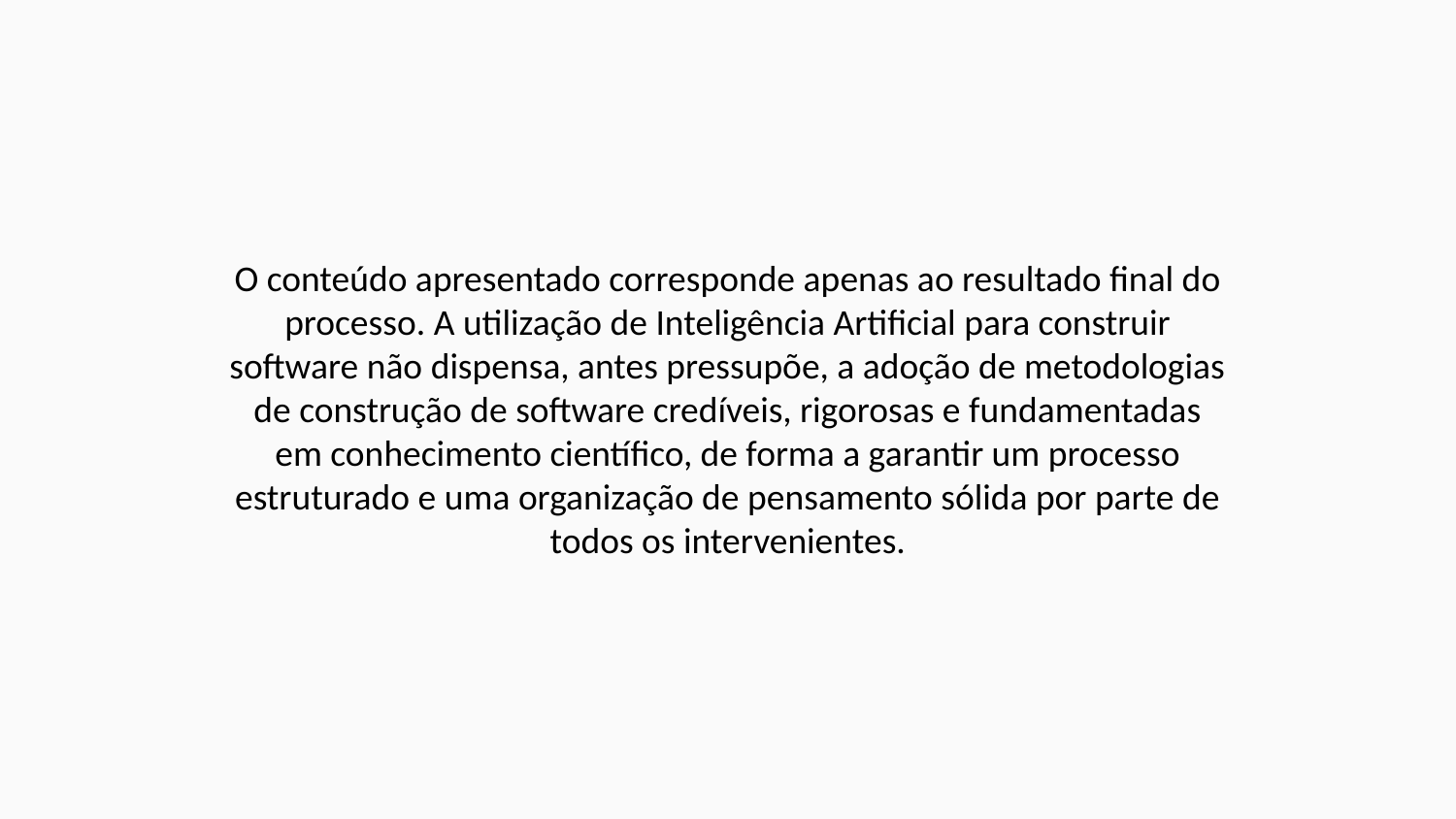

O conteúdo apresentado corresponde apenas ao resultado final do processo. A utilização de Inteligência Artificial para construir software não dispensa, antes pressupõe, a adoção de metodologias de construção de software credíveis, rigorosas e fundamentadas em conhecimento científico, de forma a garantir um processo estruturado e uma organização de pensamento sólida por parte de todos os intervenientes.